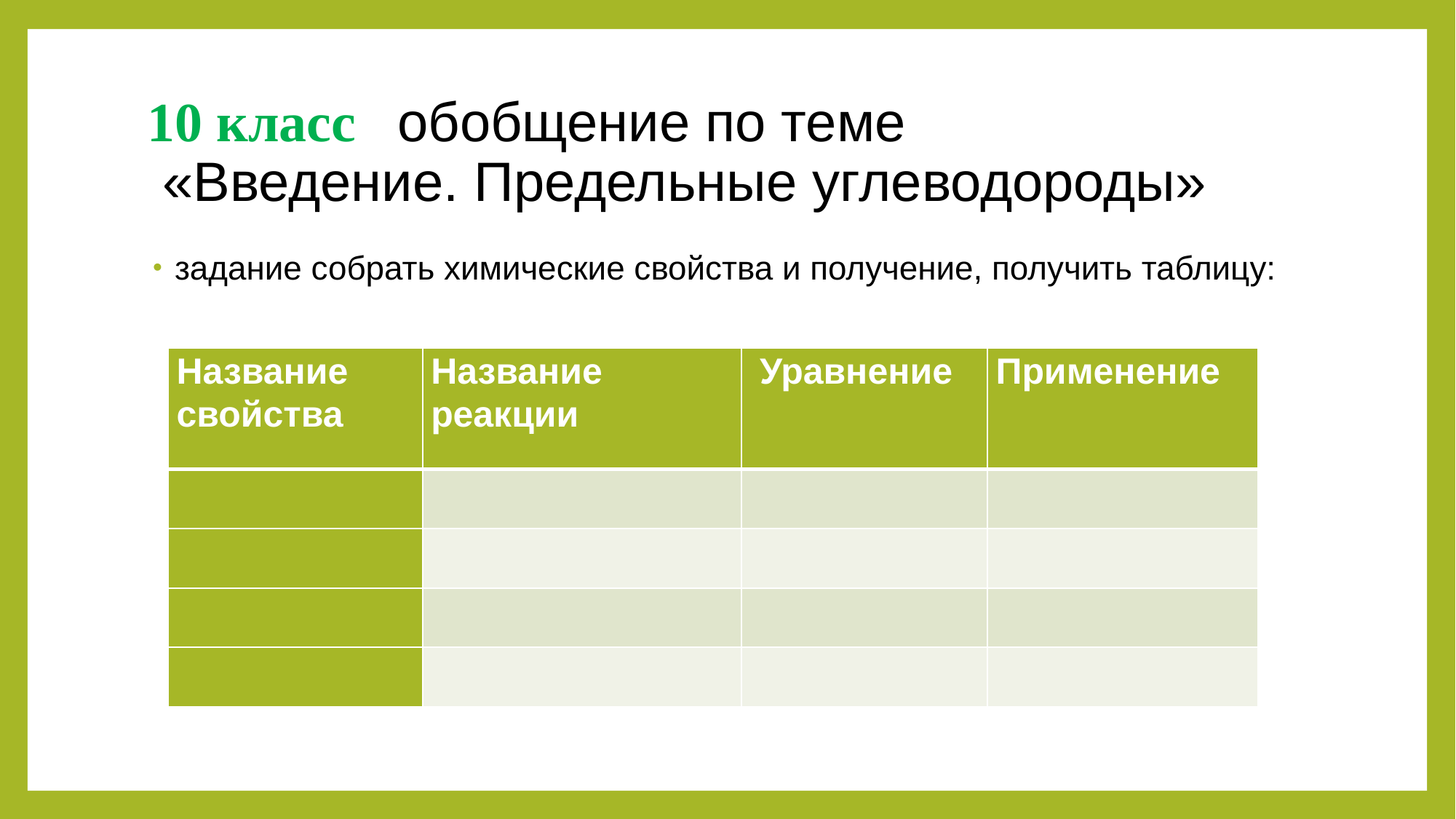

# 10 класс   обобщение по теме «Введение. Предельные углеводороды»
задание собрать химические свойства и получение, получить таблицу:

| Название свойства | Название реакции | Уравнение | Применение |
| --- | --- | --- | --- |
|  |  |  |  |
|  |  |  |  |
|  |  |  |  |
|  |  |  |  |